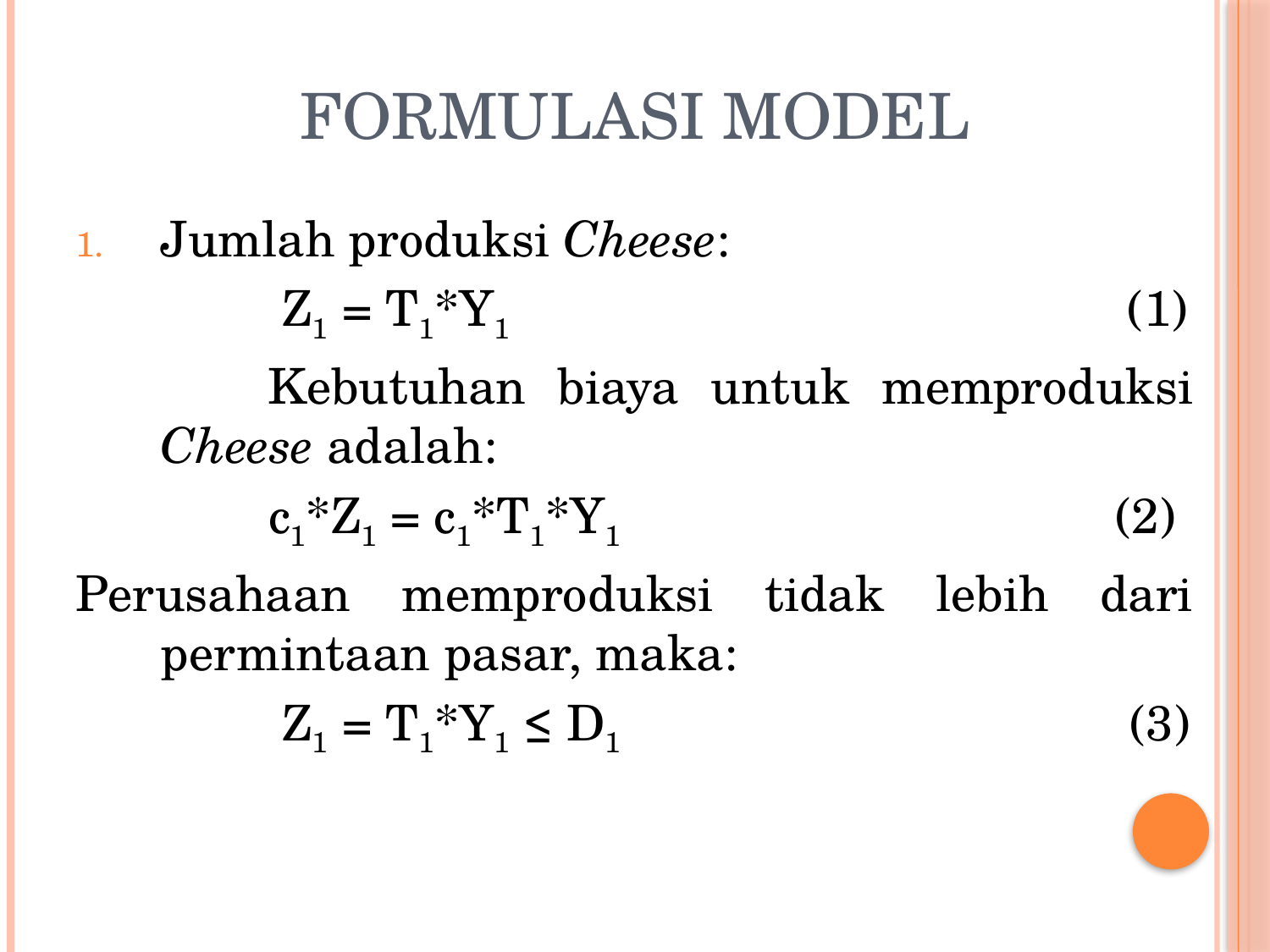

# Formulasi Model
Jumlah produksi Cheese:
               Z1 = T1*Y1                                             (1)
      Kebutuhan biaya untuk memproduksi Cheese adalah:
              c1*Z1 = c1*T1*Y1                                    (2)
Perusahaan memproduksi tidak lebih dari permintaan pasar, maka:
               Z1 = T1*Y1 ≤ D1                                     (3)